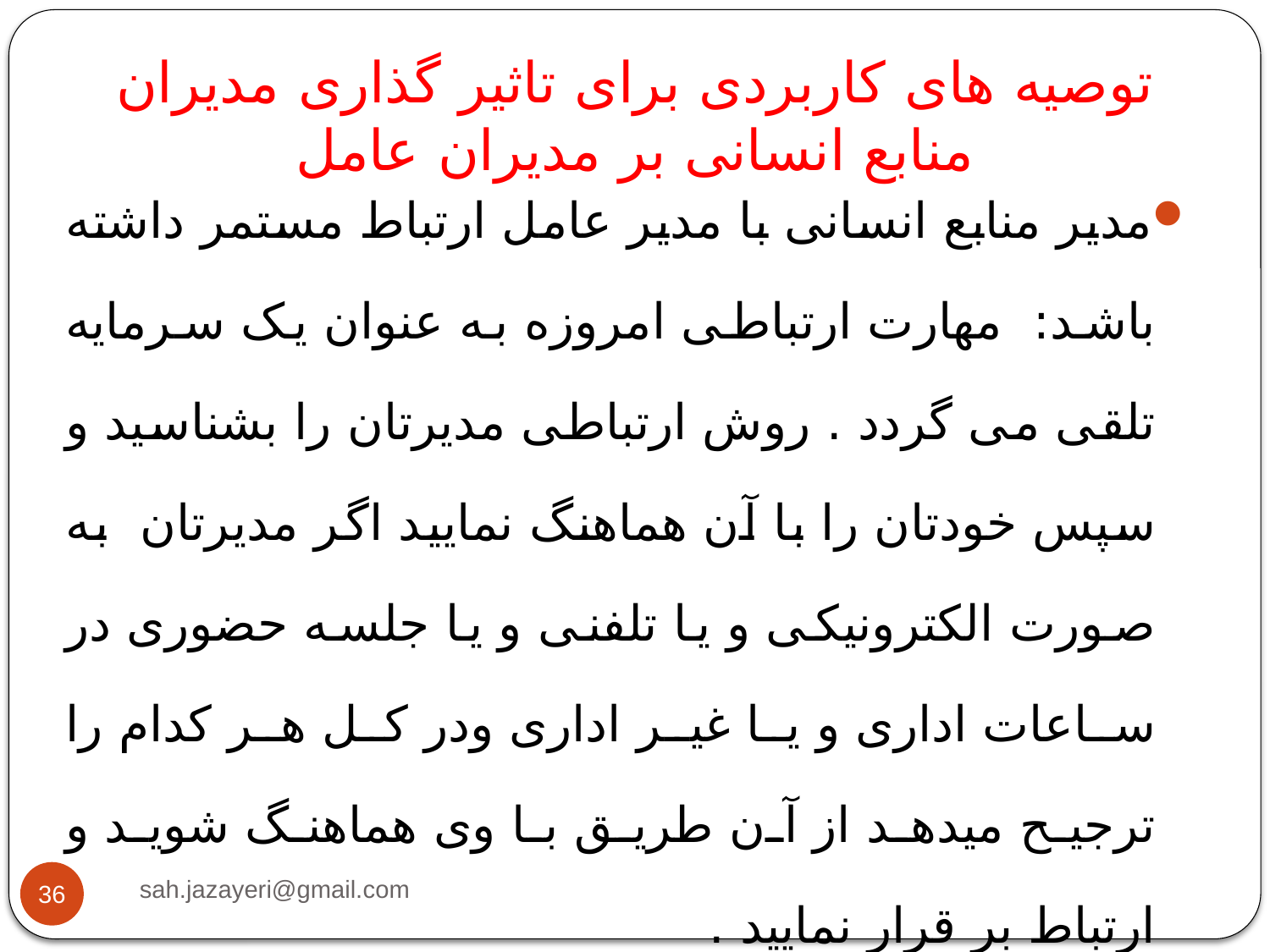

# توصیه های کاربردی برای تاثیر گذاری مدیران منابع انسانی بر مدیران عامل
مدیر منابع انسانی با مدیر عامل ارتباط مستمر داشته باشد:  مهارت ارتباطی امروزه به عنوان یک سرمایه تلقی می گردد . روش ارتباطی مدیرتان را بشناسید و سپس خودتان را با آن هماهنگ نمایید اگر مدیرتان  به صورت الکترونیکی و یا تلفنی و یا جلسه حضوری در ساعات اداری و یا غیر اداری ودر کل هر کدام را ترجیح میدهد از آن طریق با وی هماهنگ شوید و ارتباط بر قرار نمایید .
sah.jazayeri@gmail.com
36